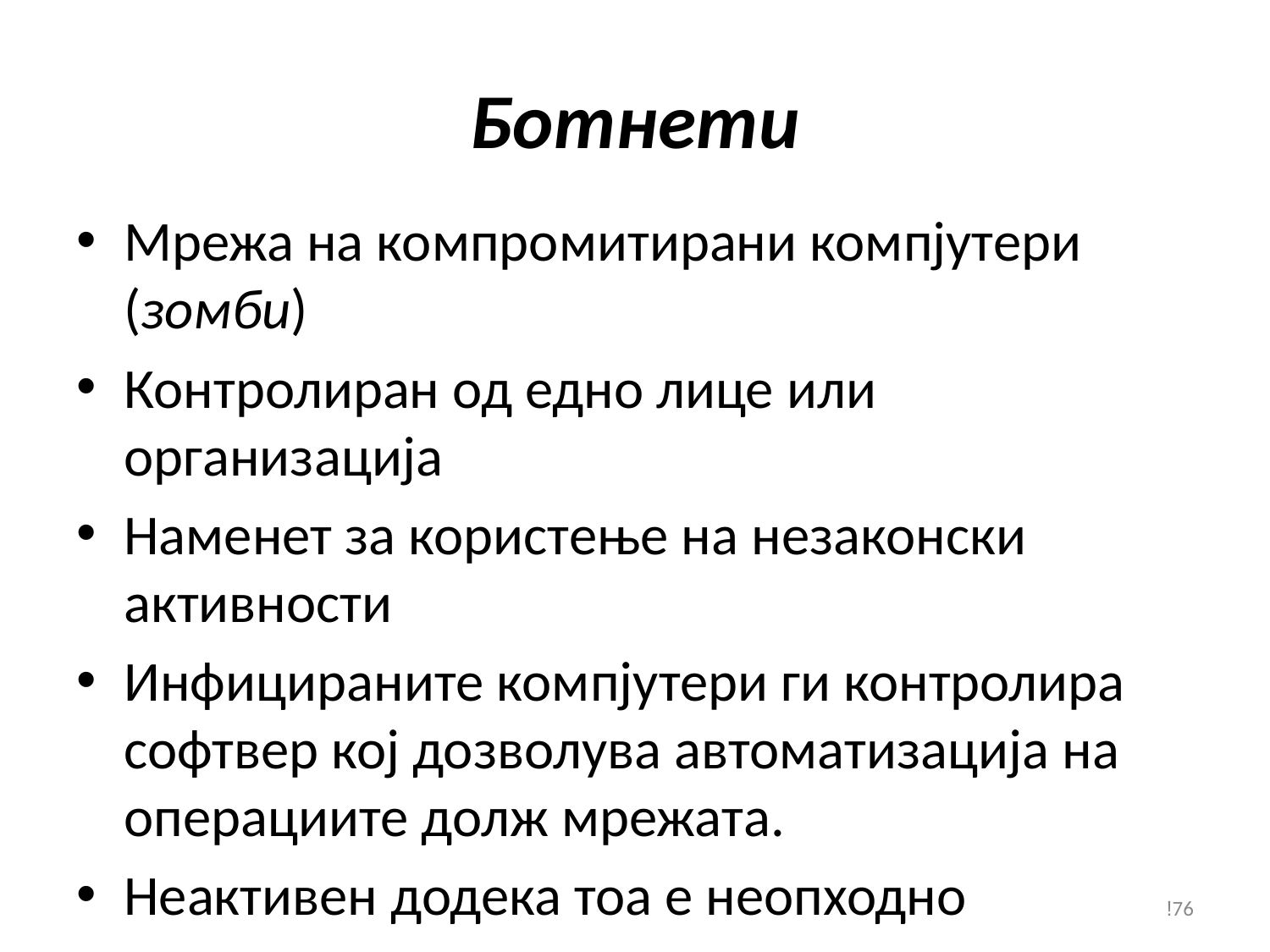

# Ботнети
Мрежа на компромитирани компјутери (зомби)
Контролиран од едно лице или организација
Наменет за користење на незаконски активности
Инфицираните компјутери ги контролира софтвер кој дозволува автоматизација на операциите долж мрежата.
Неактивен додека тоа е неопходно
!76